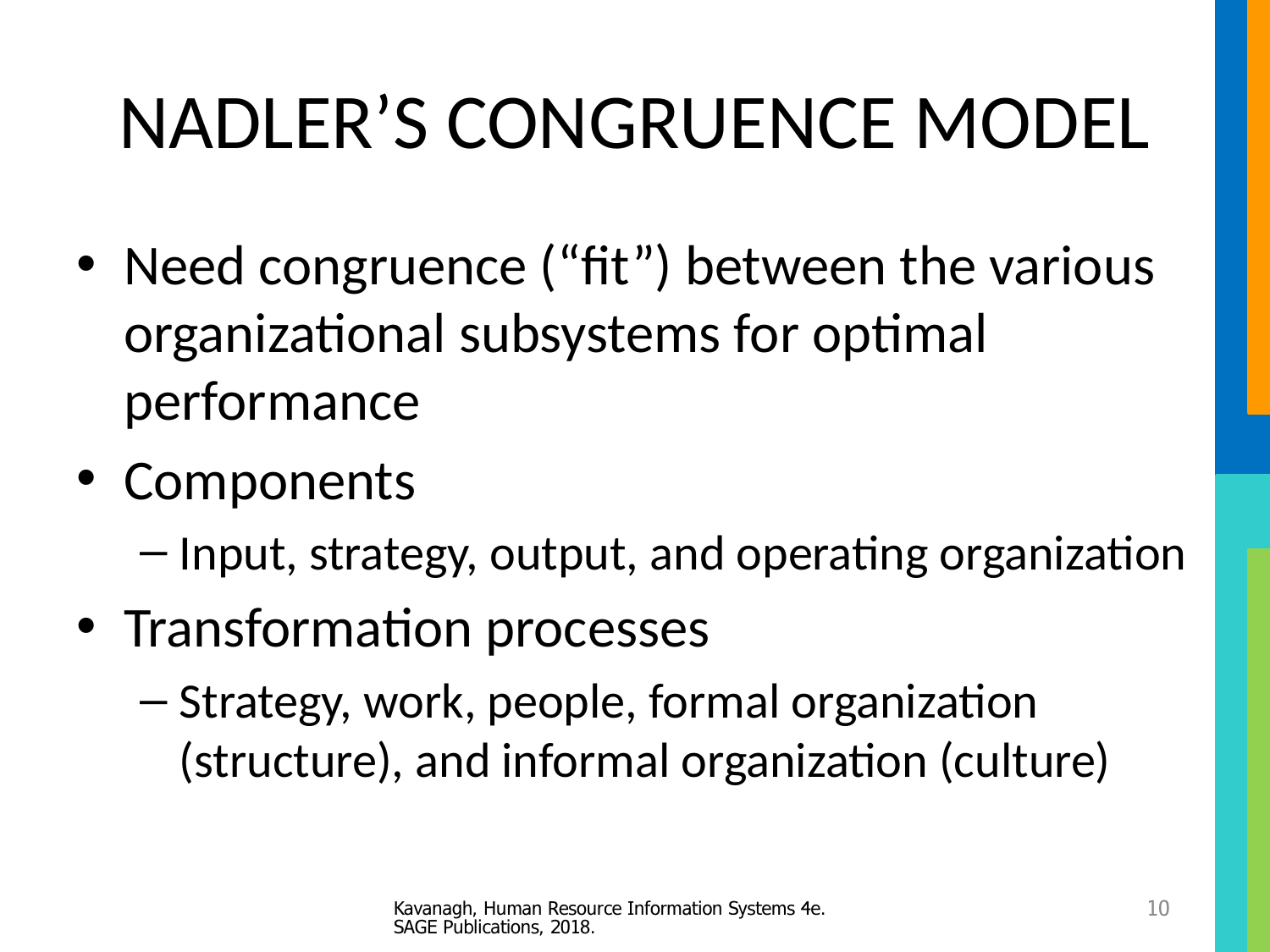

# NADLER’S CONGRUENCE MODEL
Need congruence (“fit”) between the various organizational subsystems for optimal performance
Components
Input, strategy, output, and operating organization
Transformation processes
Strategy, work, people, formal organization (structure), and informal organization (culture)

Kavanagh, Human Resource Information Systems 4e. SAGE Publications, 2018.
10